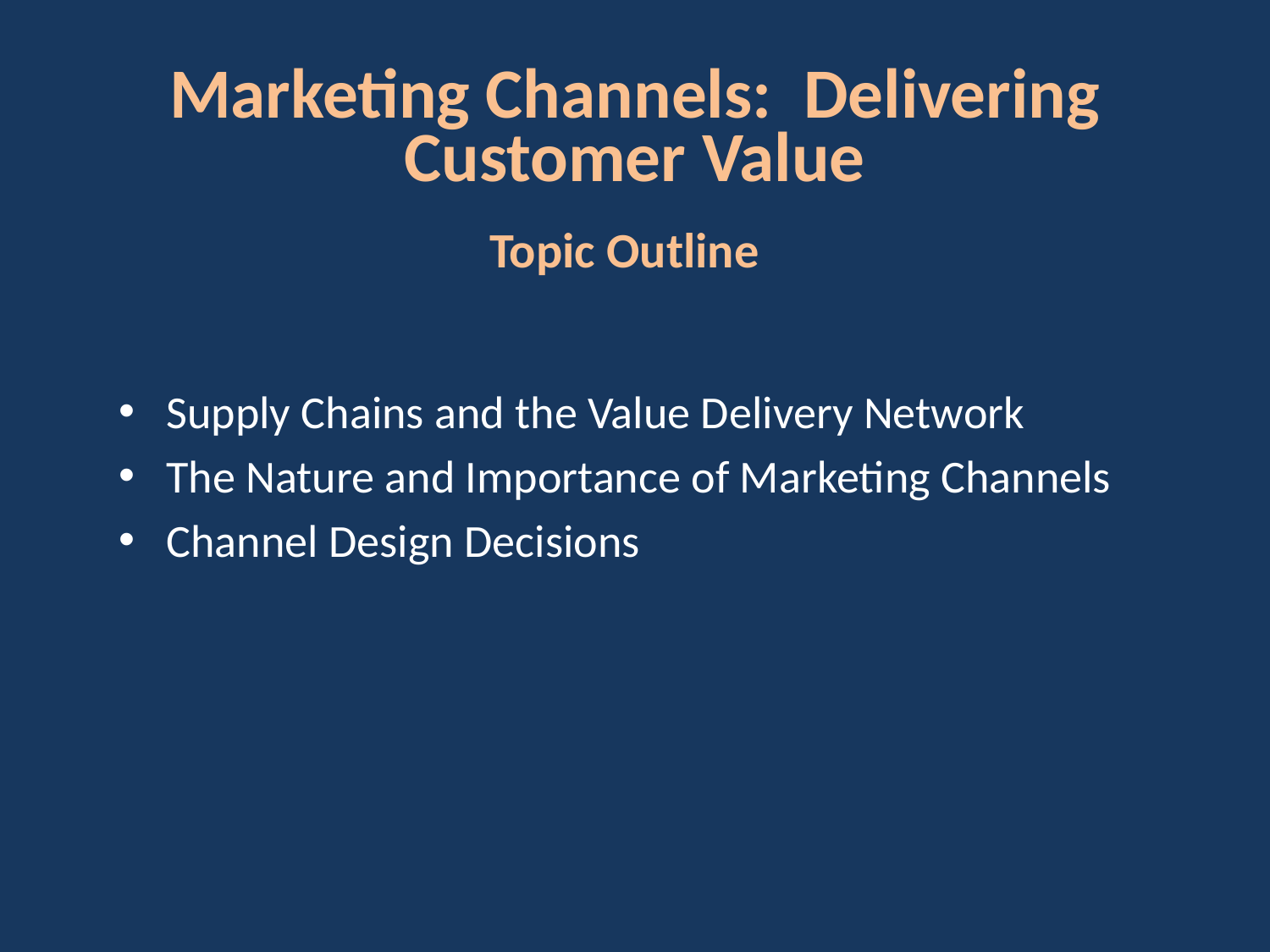

# Marketing Channels:  Delivering Customer Value
Topic Outline
Supply Chains and the Value Delivery Network
The Nature and Importance of Marketing Channels
Channel Design Decisions